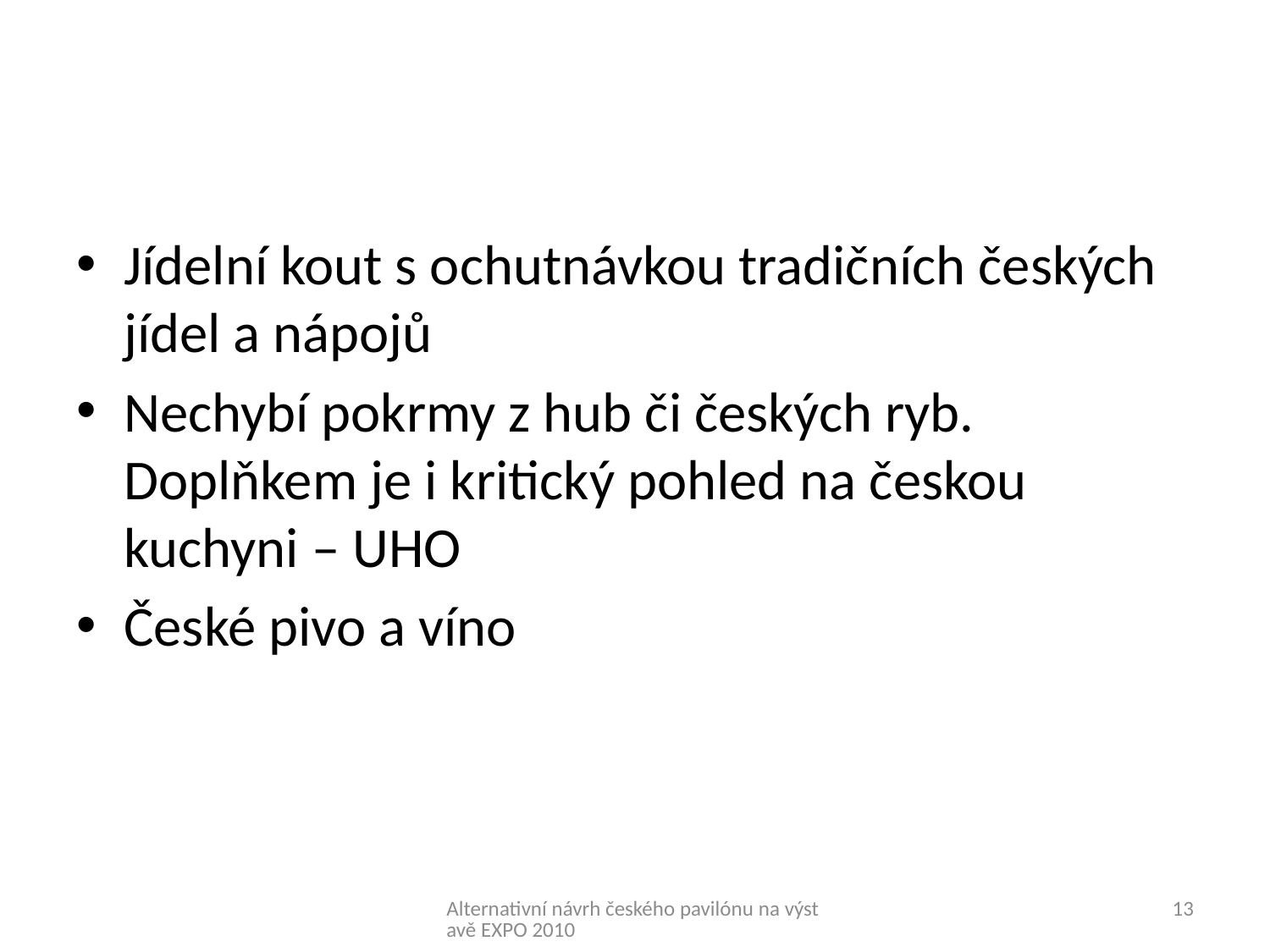

#
Jídelní kout s ochutnávkou tradičních českých jídel a nápojů
Nechybí pokrmy z hub či českých ryb. Doplňkem je i kritický pohled na českou kuchyni – UHO
České pivo a víno
Alternativní návrh českého pavilónu na výstavě EXPO 2010
13